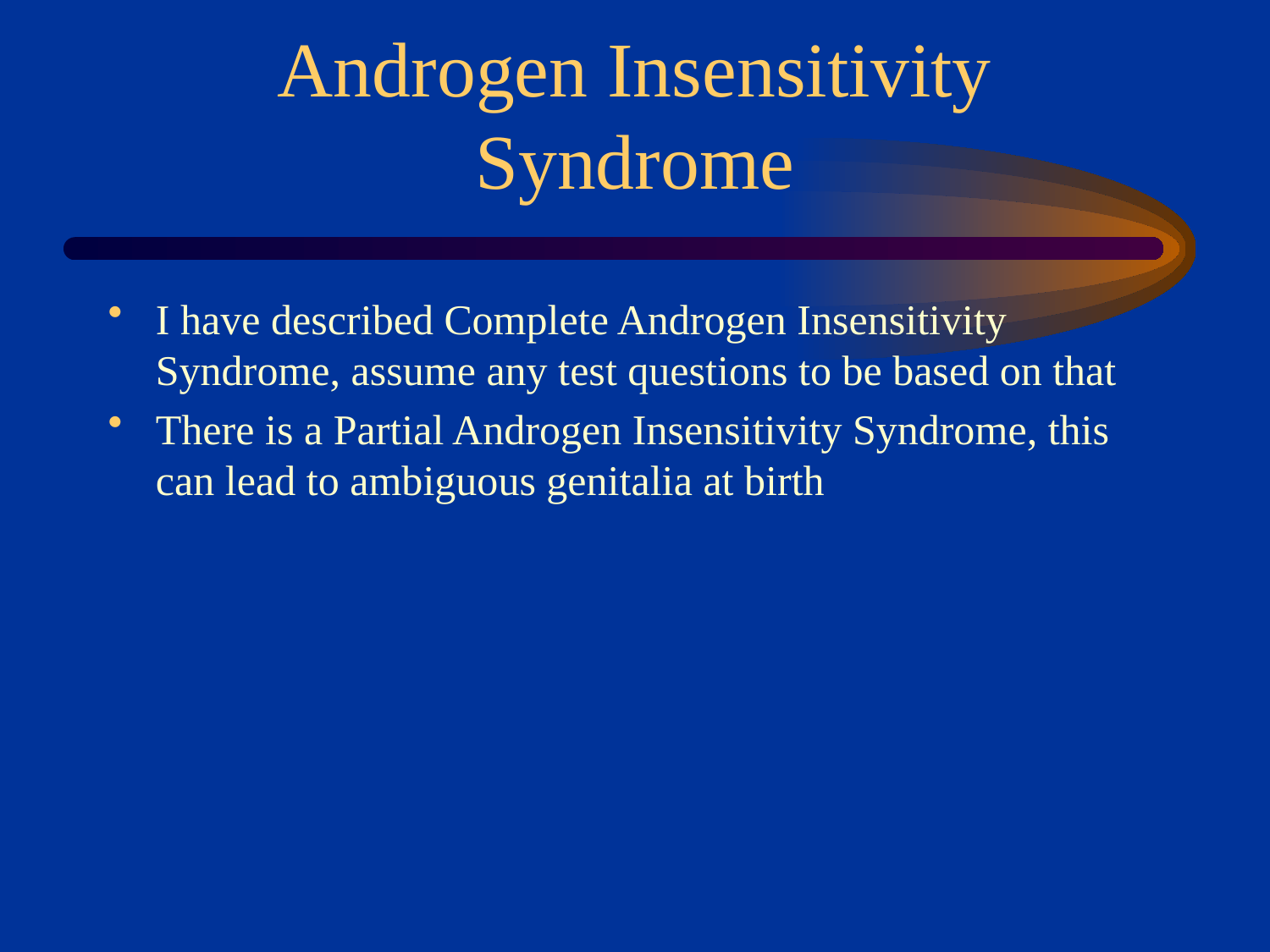

# Androgen Insensitivity Syndrome
I have described Complete Androgen Insensitivity Syndrome, assume any test questions to be based on that
There is a Partial Androgen Insensitivity Syndrome, this can lead to ambiguous genitalia at birth